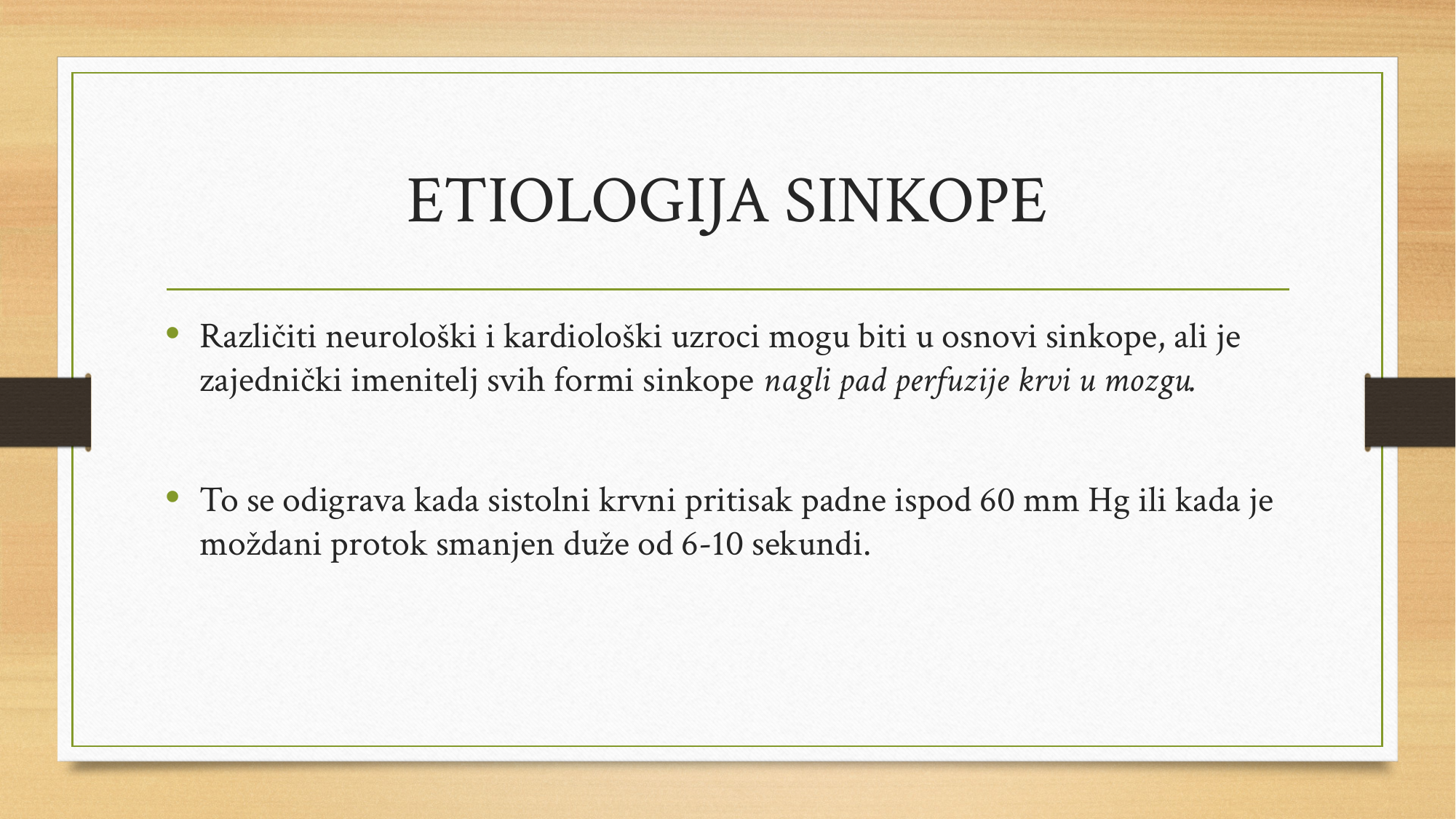

# ETIOLOGIJA SINKOPE
Različiti neurološki i kardiološki uzroci mogu biti u osnovi sinkope, ali je zajednički imenitelj svih formi sinkope nagli pad perfuzije krvi u mozgu.

To se odigrava kada sistolni krvni pritisak padne ispod 60 mm Hg ili kada je moždani protok smanjen duže od 6-10 sekundi.